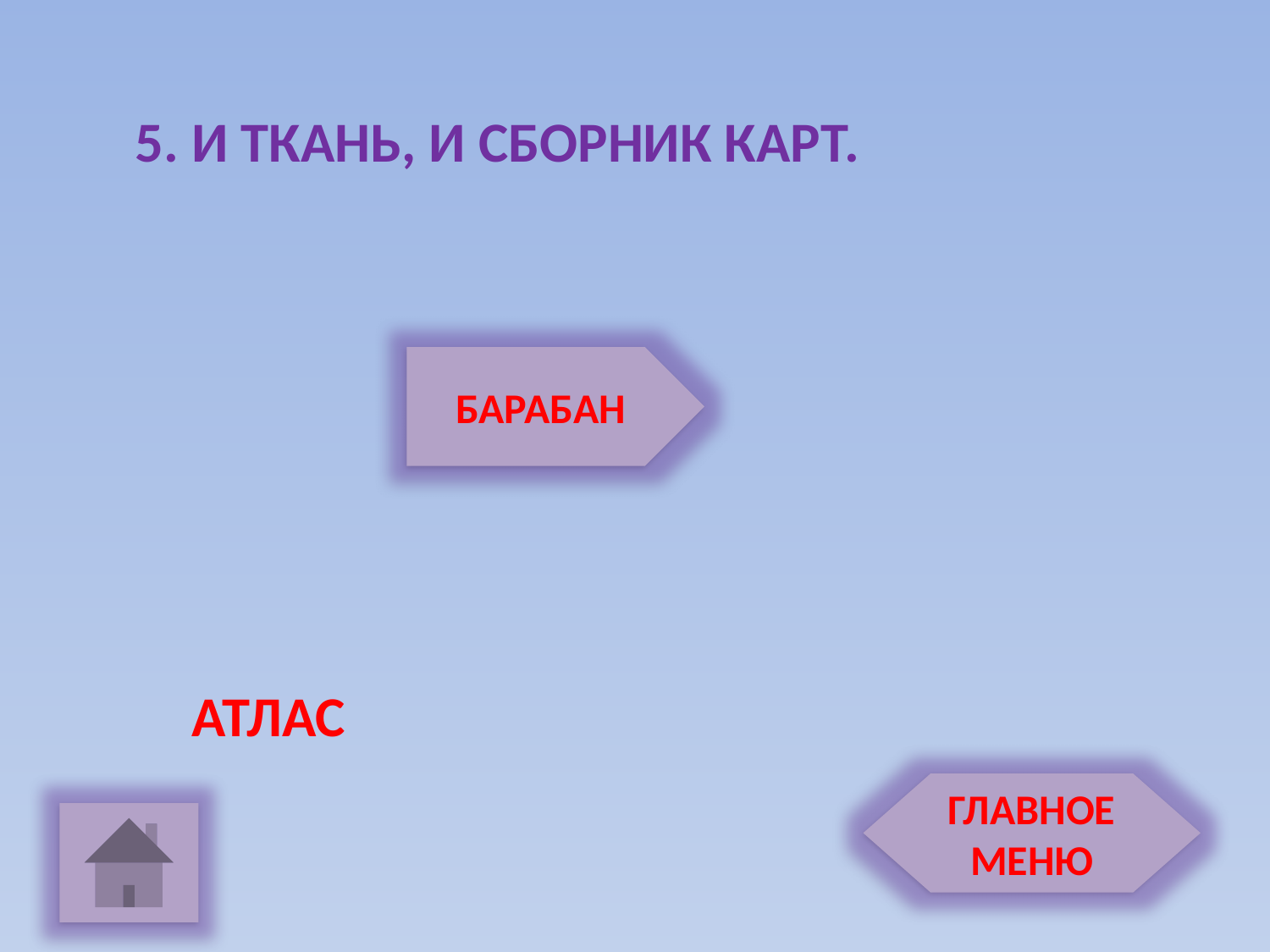

5. И ТКАНЬ, И СБОРНИК КАРТ.
БАРАБАН
АТЛАС
ГЛАВНОЕ МЕНЮ